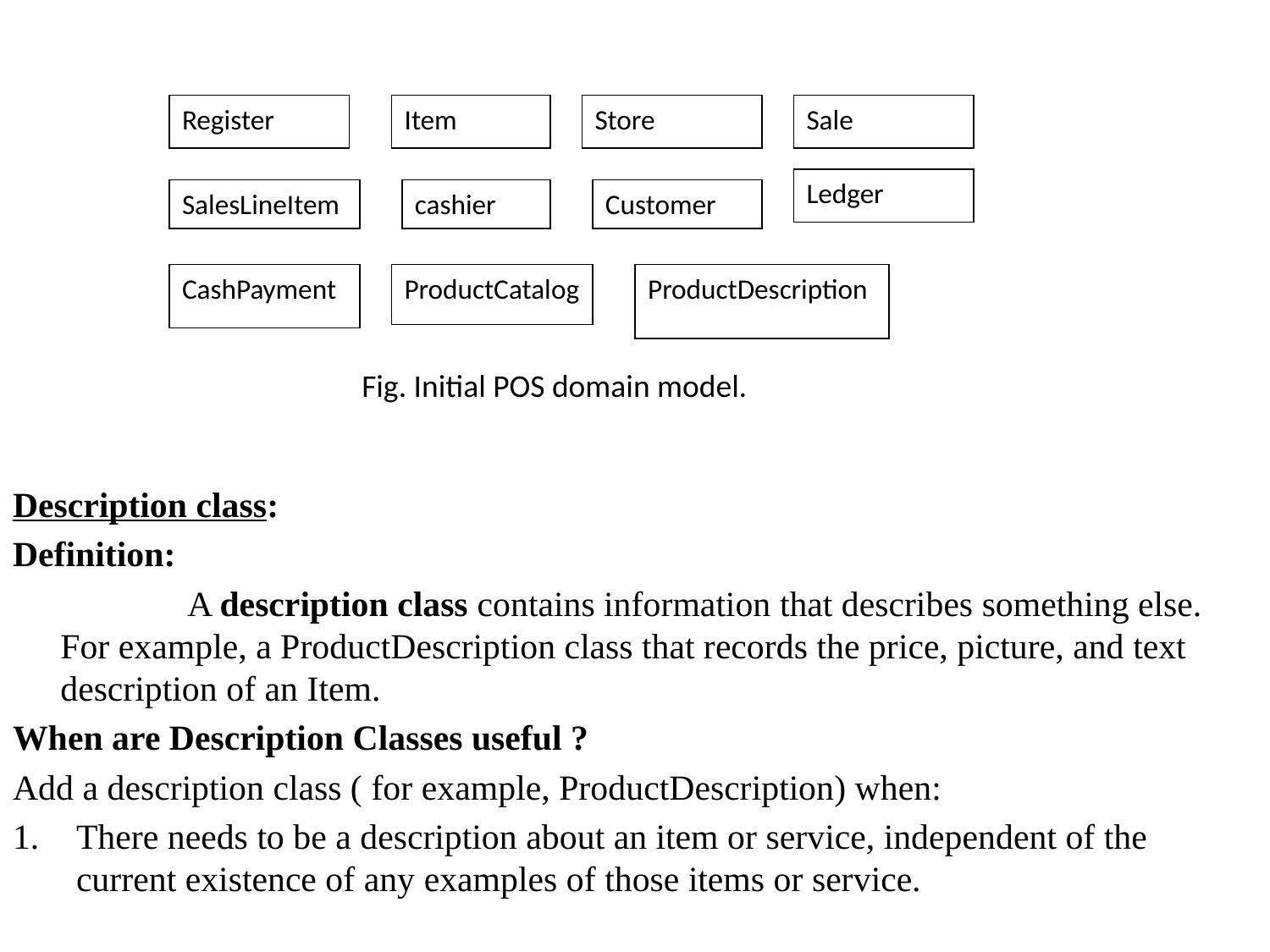

Register
Item
Store
Sale
Ledger
SalesLineItem
cashier
Customer
CashPayment

ProductCatalog
ProductDescription
Fig. Initial POS domain model.

Description class:
Definition:
		A description class contains information that describes something else. For example, a ProductDescription class that records the price, picture, and text description of an Item.
When are Description Classes useful ?
Add a description class ( for example, ProductDescription) when:
There needs to be a description about an item or service, independent of the current existence of any examples of those items or service.